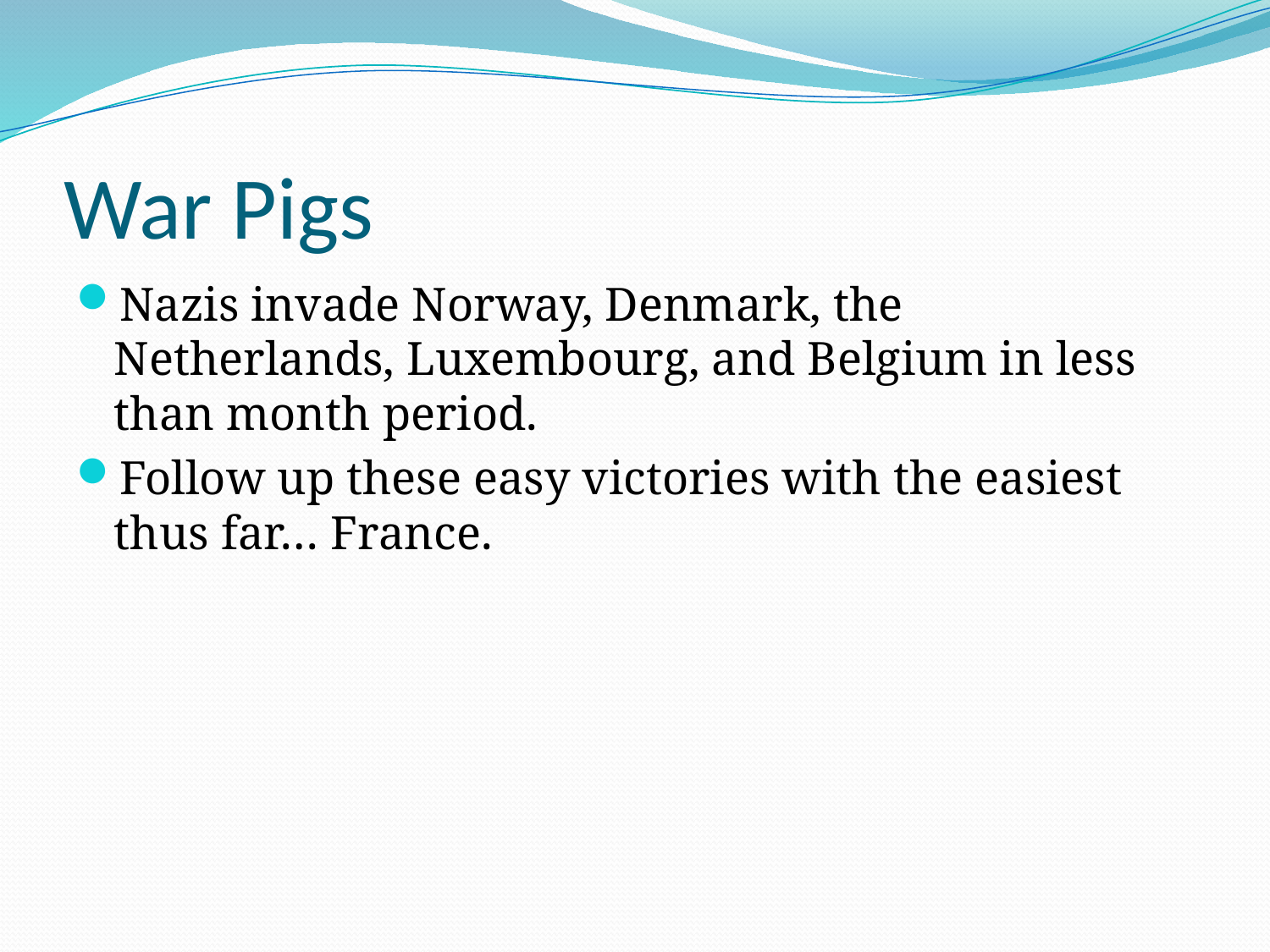

# War Pigs
Nazis invade Norway, Denmark, the Netherlands, Luxembourg, and Belgium in less than month period.
Follow up these easy victories with the easiest thus far… France.